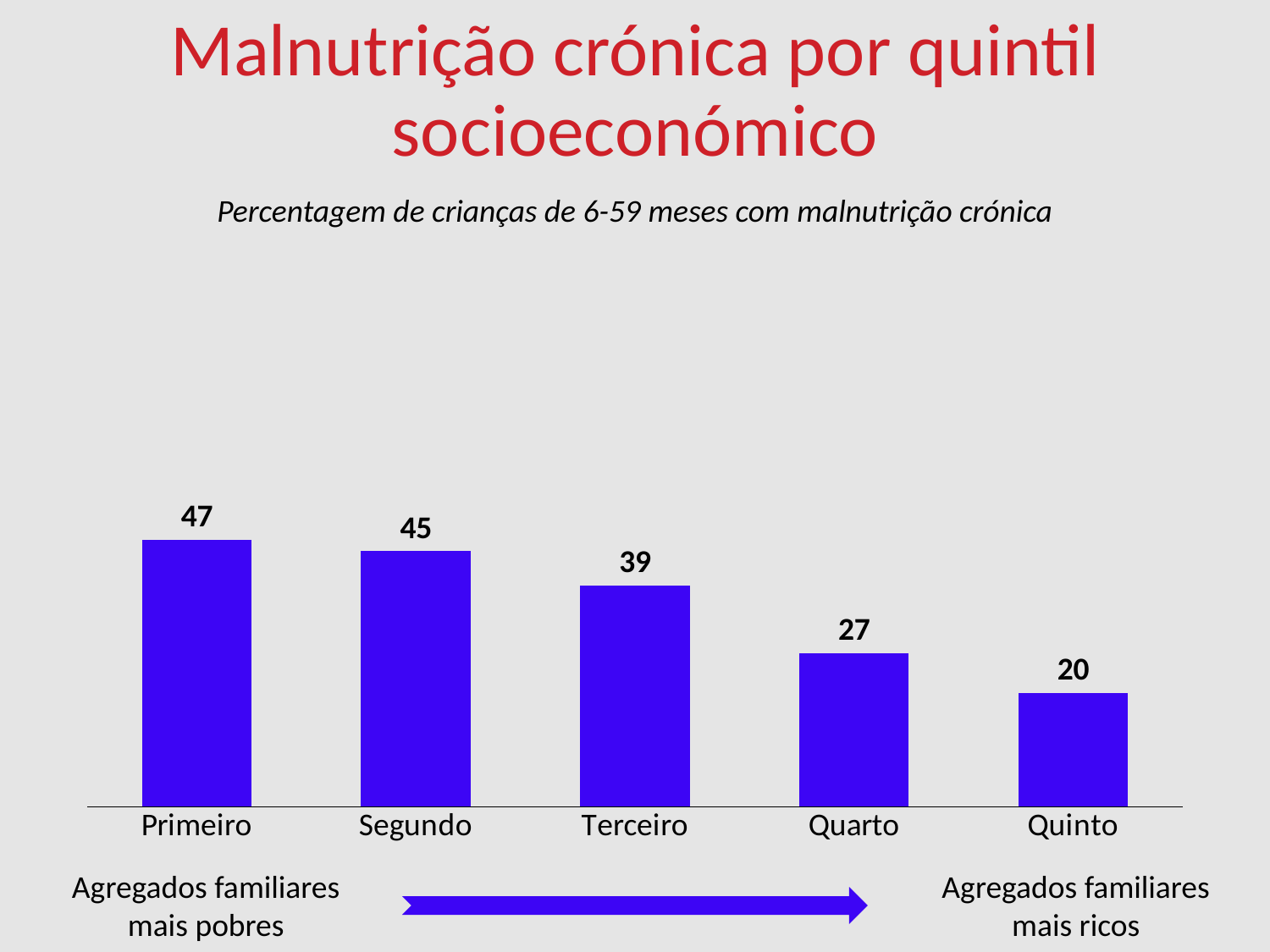

Malnutrição crónica por quintil socioeconómico
Percentagem de crianças de 6-59 meses com malnutrição crónica

### Chart

| Category | Column1 |
|---|---|
| Primeiro | 47.0 |
| Segundo | 45.0 |
| Terceiro | 39.0 |
| Quarto | 27.0 |
| Quinto | 20.0 |
Agregados familiares mais ricos
Agregados familiares mais pobres